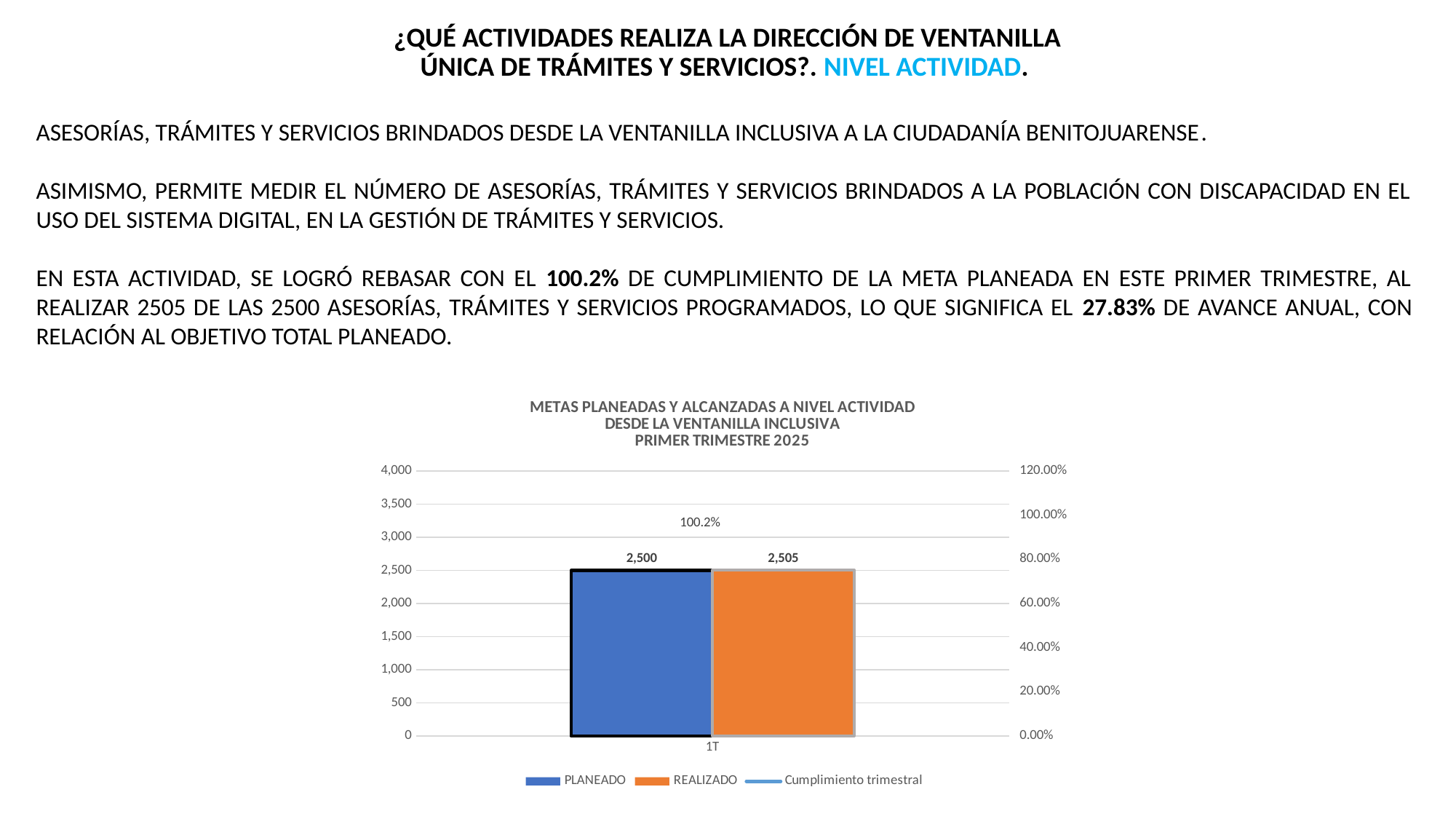

¿QUÉ ACTIVIDADES REALIZA LA DIRECCIÓN DE VENTANILLA ÚNICA DE TRÁMITES Y SERVICIOS?. NIVEL ACTIVIDAD.
ASESORÍAS, TRÁMITES Y SERVICIOS BRINDADOS DESDE LA VENTANILLA INCLUSIVA A LA CIUDADANÍA BENITOJUARENSE.

ASIMISMO, PERMITE MEDIR EL NÚMERO DE ASESORÍAS, TRÁMITES Y SERVICIOS BRINDADOS A LA POBLACIÓN CON DISCAPACIDAD EN EL USO DEL SISTEMA DIGITAL, EN LA GESTIÓN DE TRÁMITES Y SERVICIOS.

EN ESTA ACTIVIDAD, SE LOGRÓ REBASAR CON EL 100.2% DE CUMPLIMIENTO DE LA META PLANEADA EN ESTE PRIMER TRIMESTRE, AL REALIZAR 2505 DE LAS 2500 ASESORÍAS, TRÁMITES Y SERVICIOS PROGRAMADOS, LO QUE SIGNIFICA EL 27.83% DE AVANCE ANUAL, CON RELACIÓN AL OBJETIVO TOTAL PLANEADO.

### Chart: METAS PLANEADAS Y ALCANZADAS A NIVEL ACTIVIDAD
DESDE LA VENTANILLA INCLUSIVA
PRIMER TRIMESTRE 2025

| Category | PLANEADO | REALIZADO | Cumplimiento trimestral |
|---|---|---|---|
| 1T | 2500.0 | 2505.0 | 1.002 |